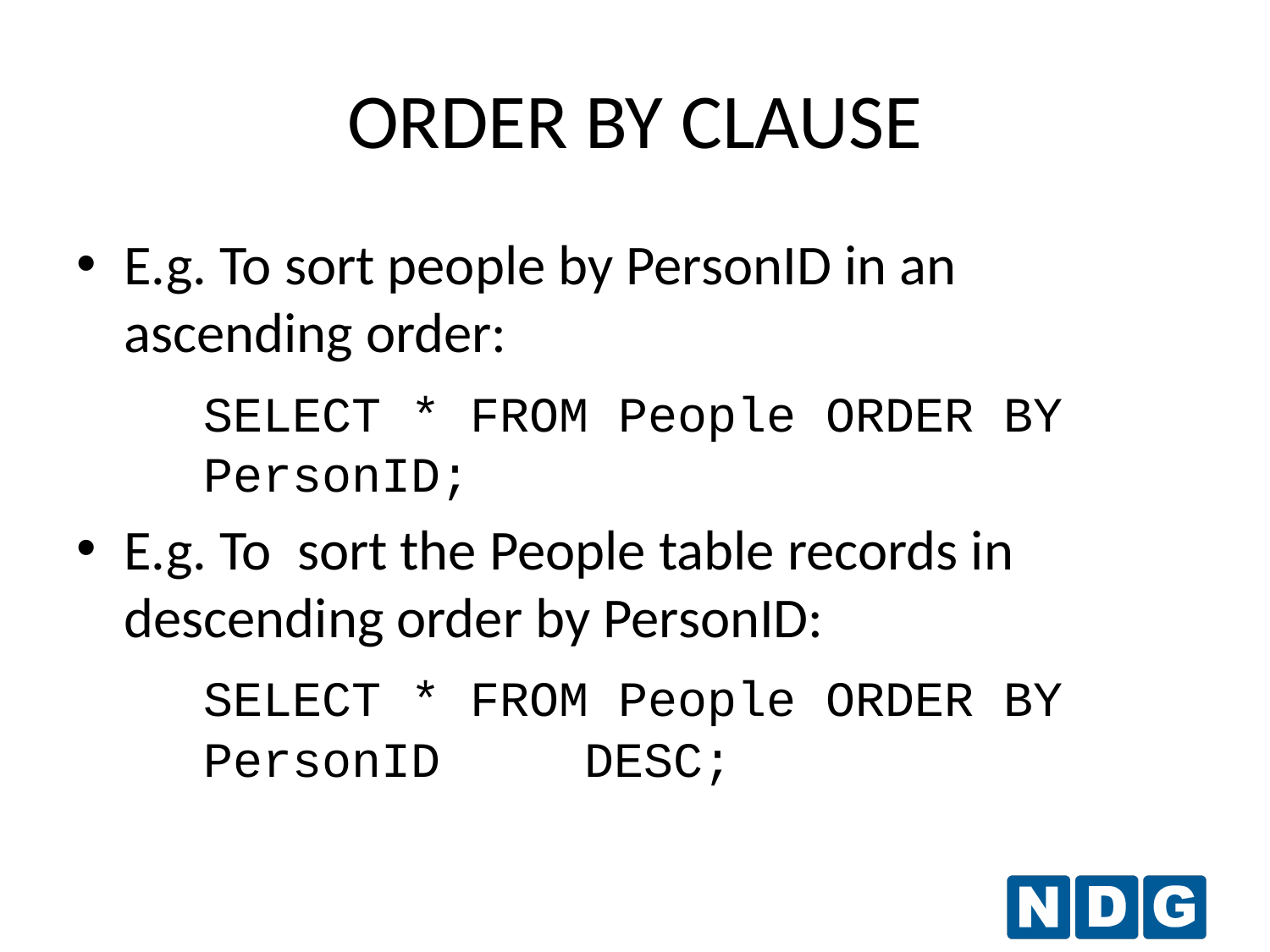

ORDER BY CLAUSE
E.g. To sort people by PersonID in an ascending order:
	SELECT * FROM People ORDER BY 	PersonID;
E.g. To  sort the People table records in descending order by PersonID:
	SELECT * FROM People ORDER BY 	PersonID 	DESC;